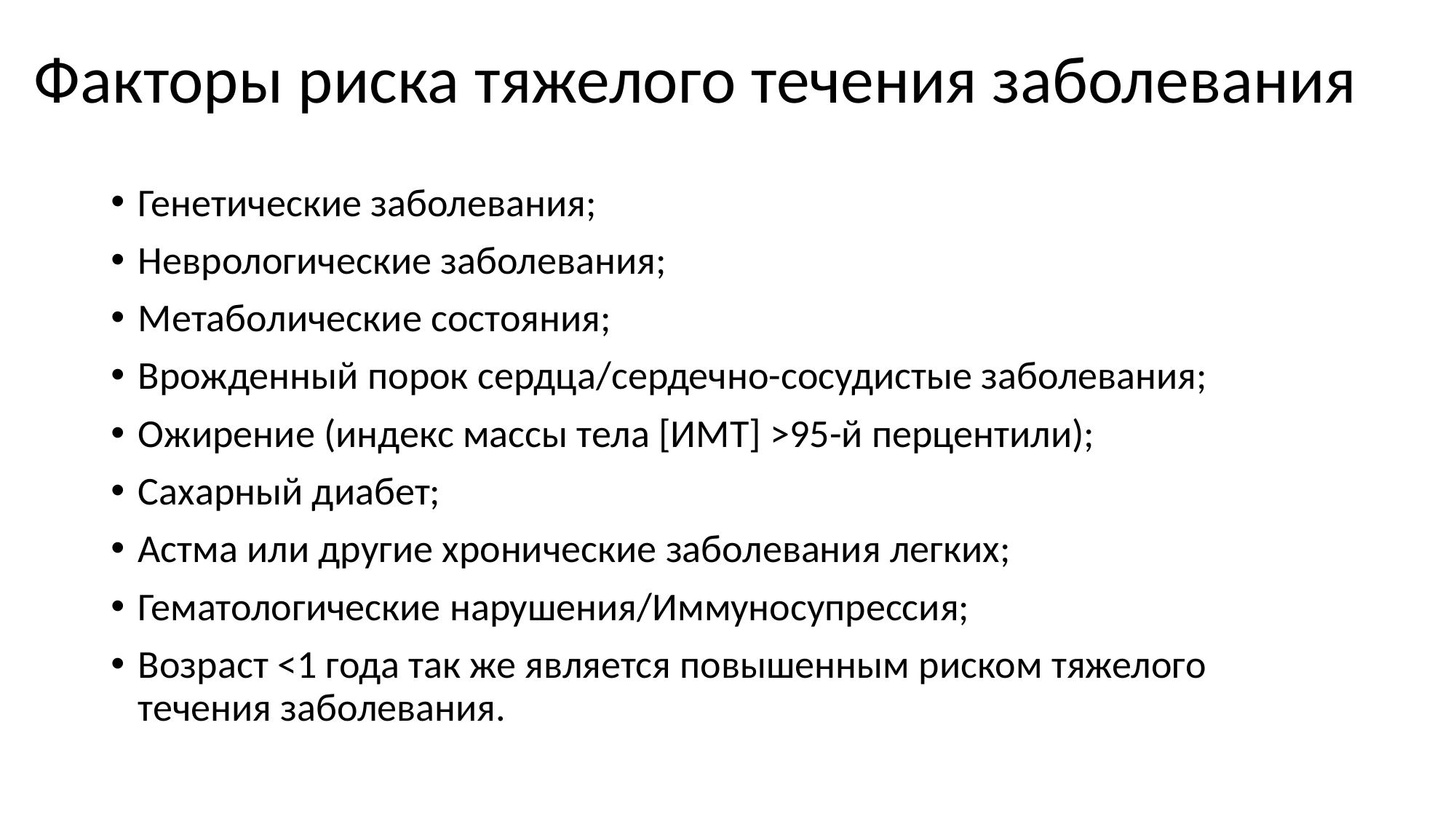

# Факторы риска тяжелого течения заболевания
Генетические заболевания;
Неврологические заболевания;
Метаболические состояния;
Врожденный порок сердца/сердечно-сосудистые заболевания;
Ожирение (индекс массы тела [ИМТ] >95-й перцентили);
Сахарный диабет;
Астма или другие хронические заболевания легких;
Гематологические нарушения/Иммуносупрессия;
Возраст <1 года так же является повышенным риском тяжелого течения заболевания.